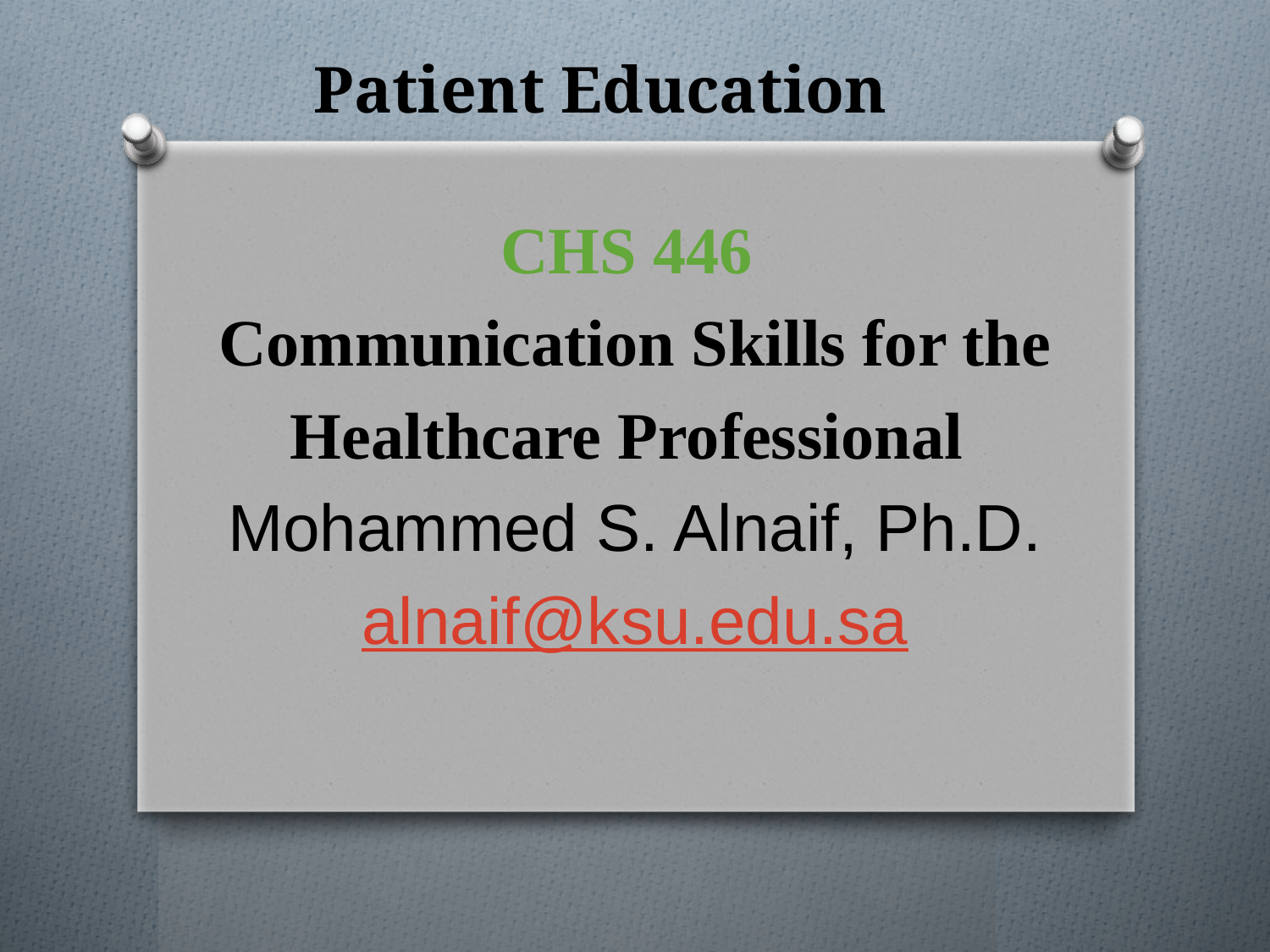

# Patient Education
CHS 446
Communication Skills for the
Healthcare Professional
Mohammed S. Alnaif, Ph.D.
alnaif@ksu.edu.sa